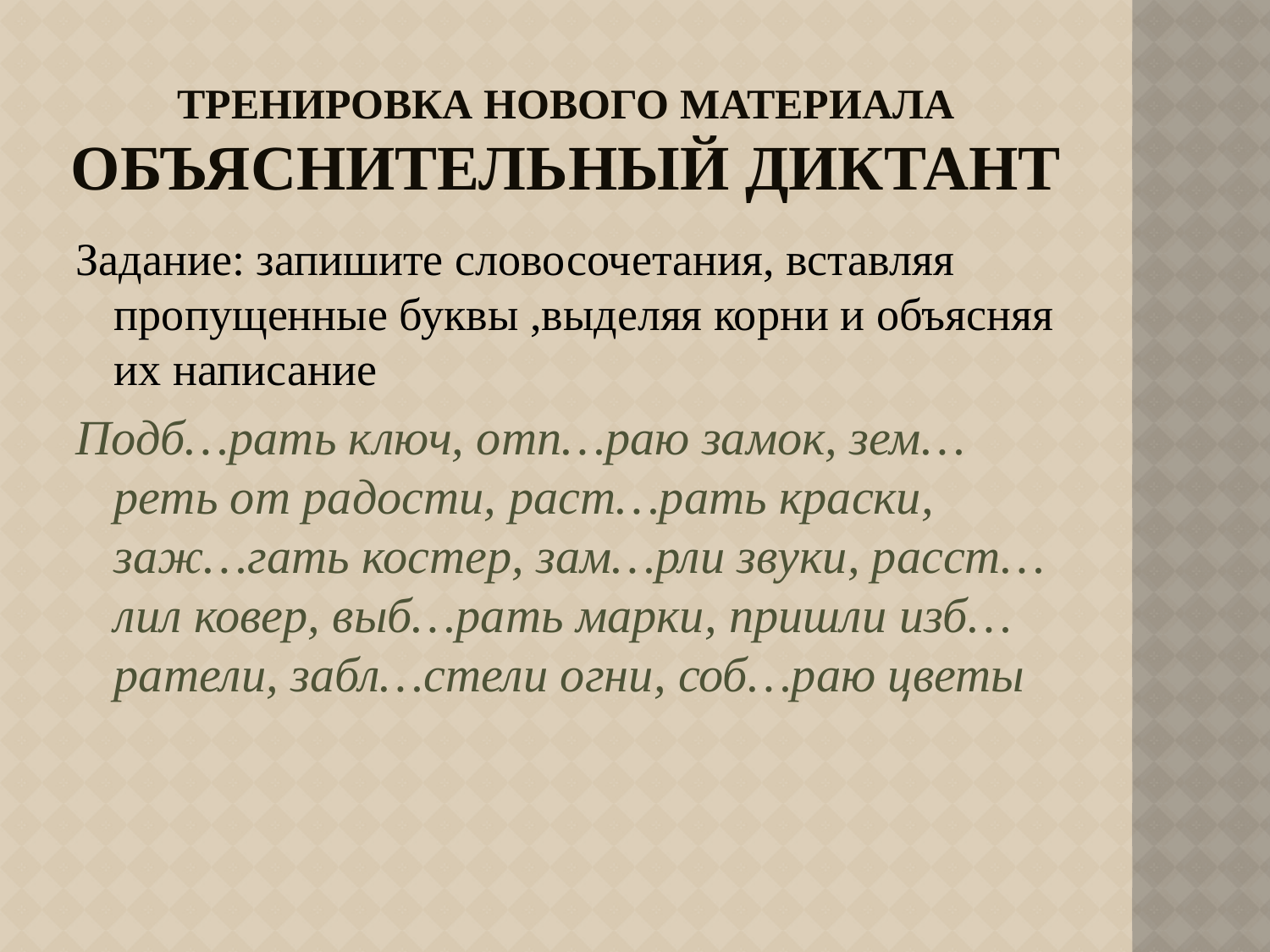

# Тренировка нового материала Объяснительный диктант
Задание: запишите словосочетания, вставляя пропущенные буквы ,выделяя корни и объясняя их написание
Подб…рать ключ, отп…раю замок, зем…реть от радости, раст…рать краски, заж…гать костер, зам…рли звуки, расст…лил ковер, выб…рать марки, пришли изб…ратели, забл…стели огни, соб…раю цветы